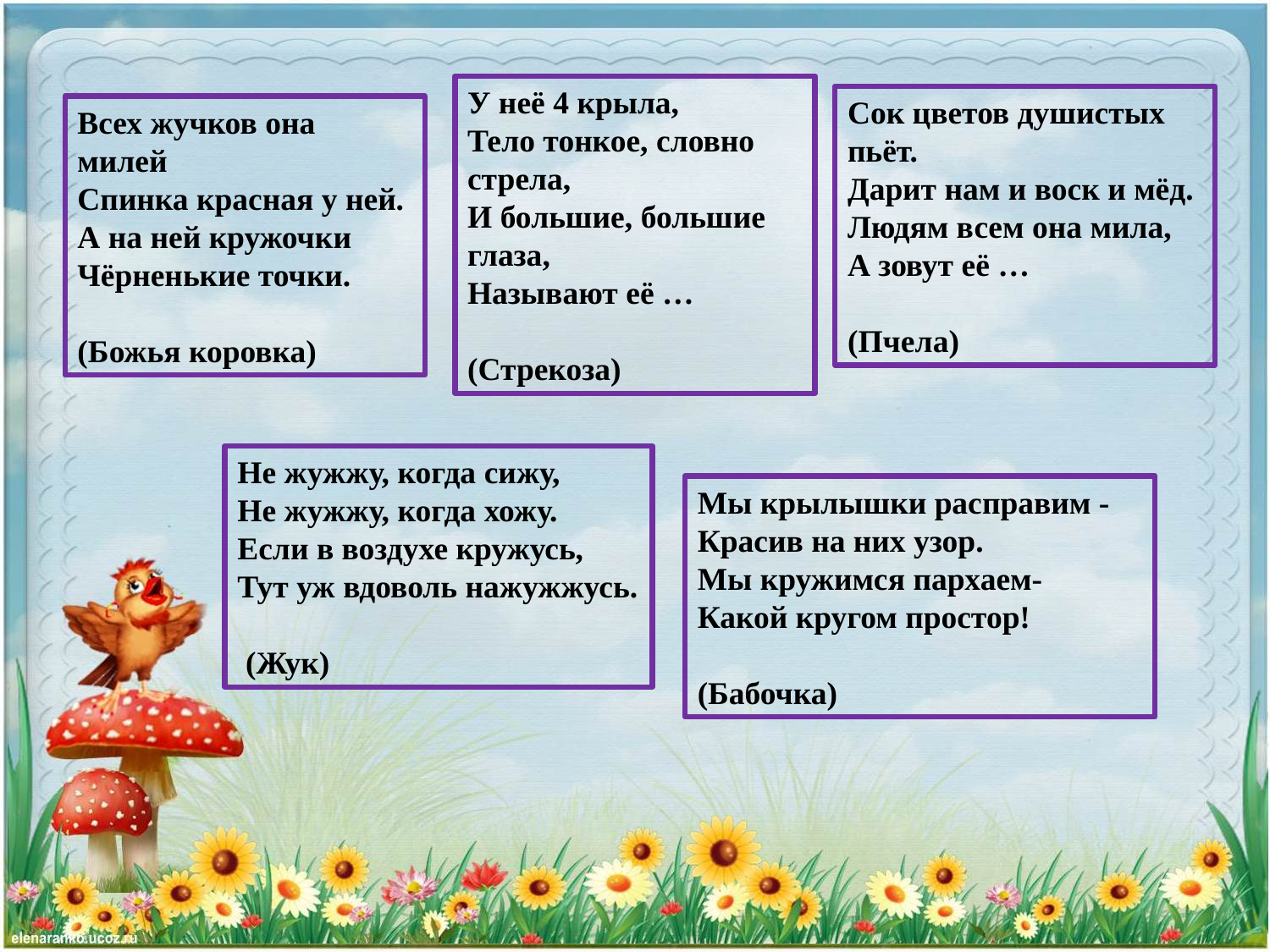

У неё 4 крыла,
Тело тонкое, словно стрела,
И большие, большие глаза,
Называют её …

(Стрекоза)
Сок цветов душистых пьёт.
Дарит нам и воск и мёд.
Людям всем она мила,
А зовут её …

(Пчела)
Всех жучков она милей
Спинка красная у ней.
А на ней кружочки
Чёрненькие точки.

(Божья коровка)
Не жужжу, когда сижу,
Не жужжу, когда хожу.
Если в воздухе кружусь,
Тут уж вдоволь нажужжусь.

 (Жук)
Мы крылышки расправим -
Красив на них узор.
Мы кружимся пархаем-
Какой кругом простор!

(Бабочка)